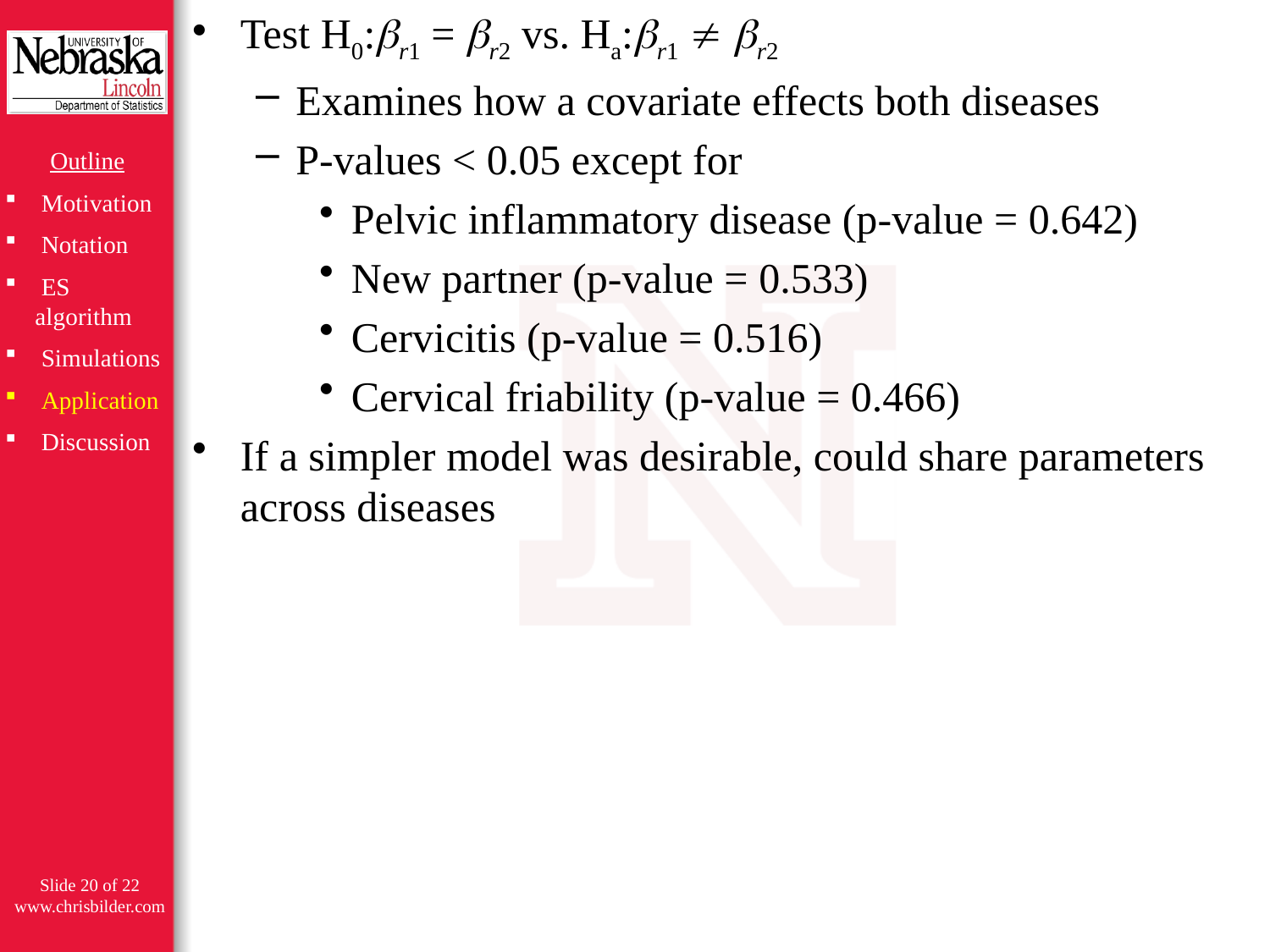

Test H0:βr1 = βr2 vs. Ha:βr1 ≠ βr2
Examines how a covariate effects both diseases
P-values < 0.05 except for
Pelvic inflammatory disease (p-value = 0.642)
New partner (p-value = 0.533)
Cervicitis (p-value = 0.516)
Cervical friability (p-value = 0.466)
If a simpler model was desirable, could share parameters across diseases
Outline
 Motivation
 Notation
 ES algorithm
 Simulations
 Application
 Discussion